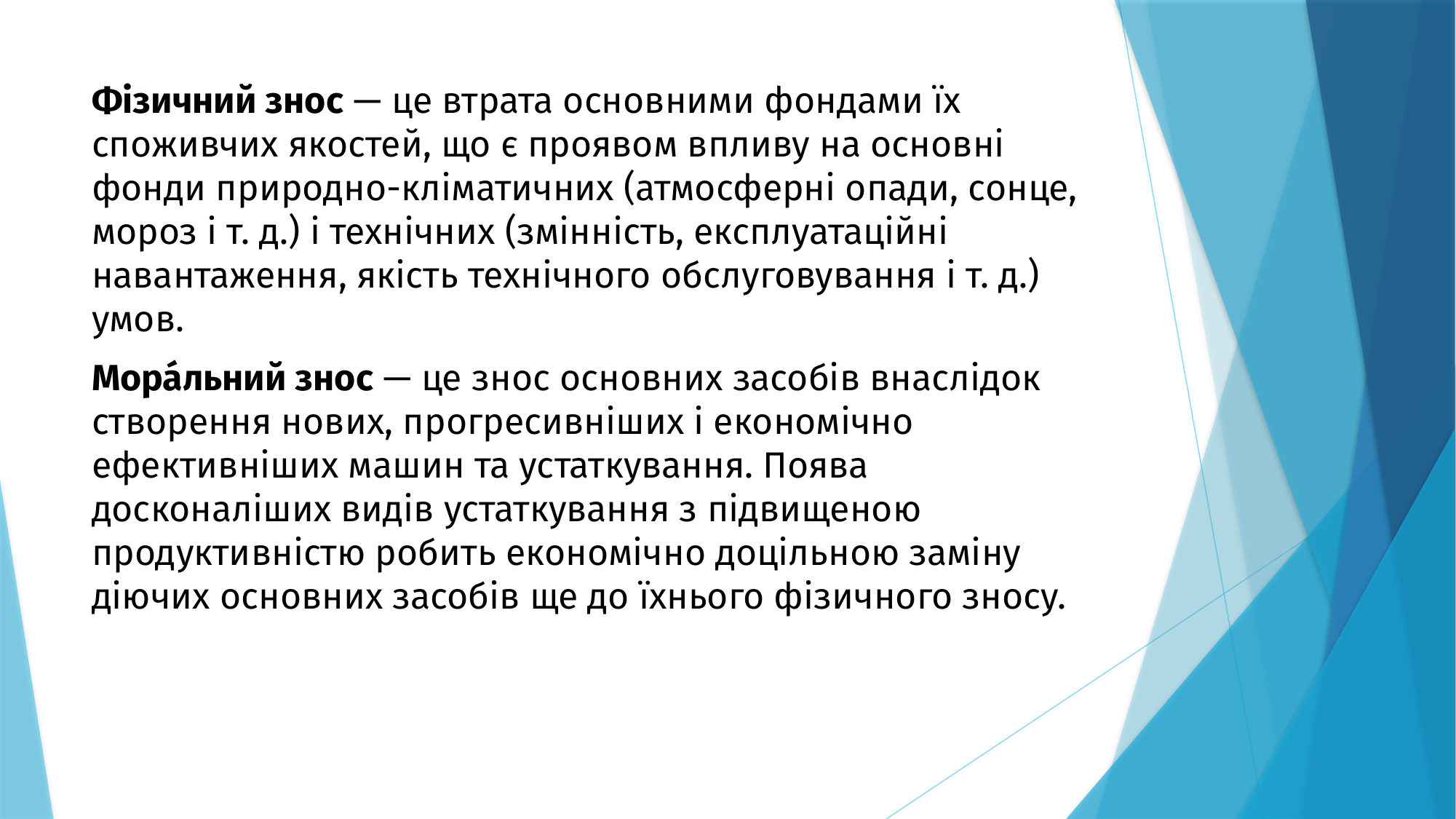

Фізичний знос — це втрата основними фондами їх споживчих якостей, що є проявом впливу на основні фонди природно-кліматичних (атмосферні опади, сонце, мороз і т. д.) і технічних (змінність, експлуатаційні навантаження, якість технічного обслуговування і т. д.) умов.
Мора́льний знос — це знос основних засобів внаслідок створення нових, прогресивніших і економічно ефективніших машин та устаткування. Поява досконаліших видів устаткування з підвищеною продуктивністю робить економічно доцільною заміну діючих основних засобів ще до їхнього фізичного зносу.